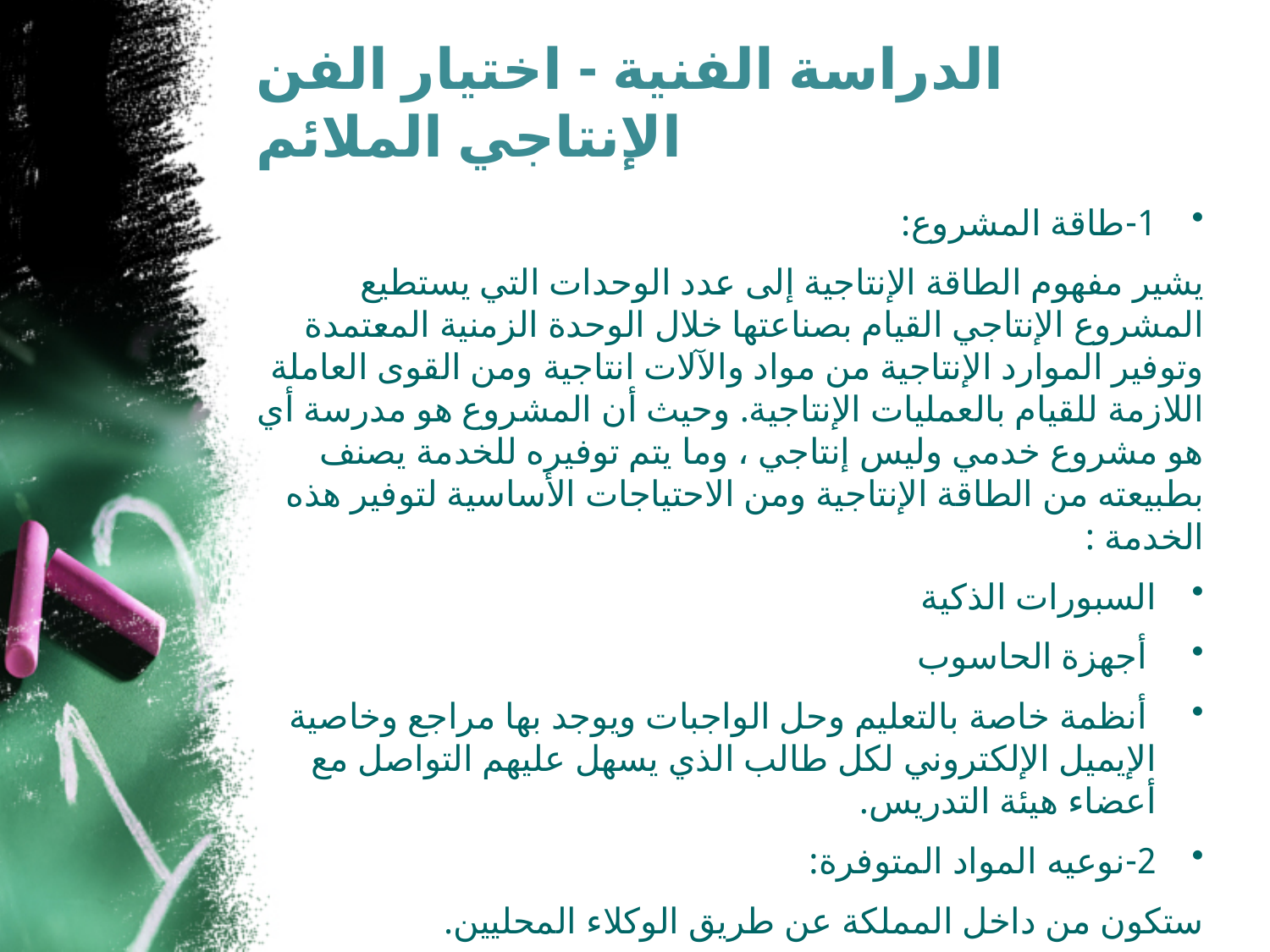

# الدراسة الفنية - اختيار الفن الإنتاجي الملائم
1-طاقة المشروع:
يشير مفهوم الطاقة الإنتاجية إلى عدد الوحدات التي يستطيع المشروع الإنتاجي القيام بصناعتها خلال الوحدة الزمنية المعتمدة وتوفير الموارد الإنتاجية من مواد والآلات انتاجية ومن القوى العاملة اللازمة للقيام بالعمليات الإنتاجية. وحيث أن المشروع هو مدرسة أي هو مشروع خدمي وليس إنتاجي ، وما يتم توفيره للخدمة يصنف بطبيعته من الطاقة الإنتاجية ومن الاحتياجات الأساسية لتوفير هذه الخدمة :
السبورات الذكية
 أجهزة الحاسوب
 أنظمة خاصة بالتعليم وحل الواجبات ويوجد بها مراجع وخاصية الإيميل الإلكتروني لكل طالب الذي يسهل عليهم التواصل مع أعضاء هيئة التدريس.
2-نوعيه المواد المتوفرة:
ستكون من داخل المملكة عن طريق الوكلاء المحليين.